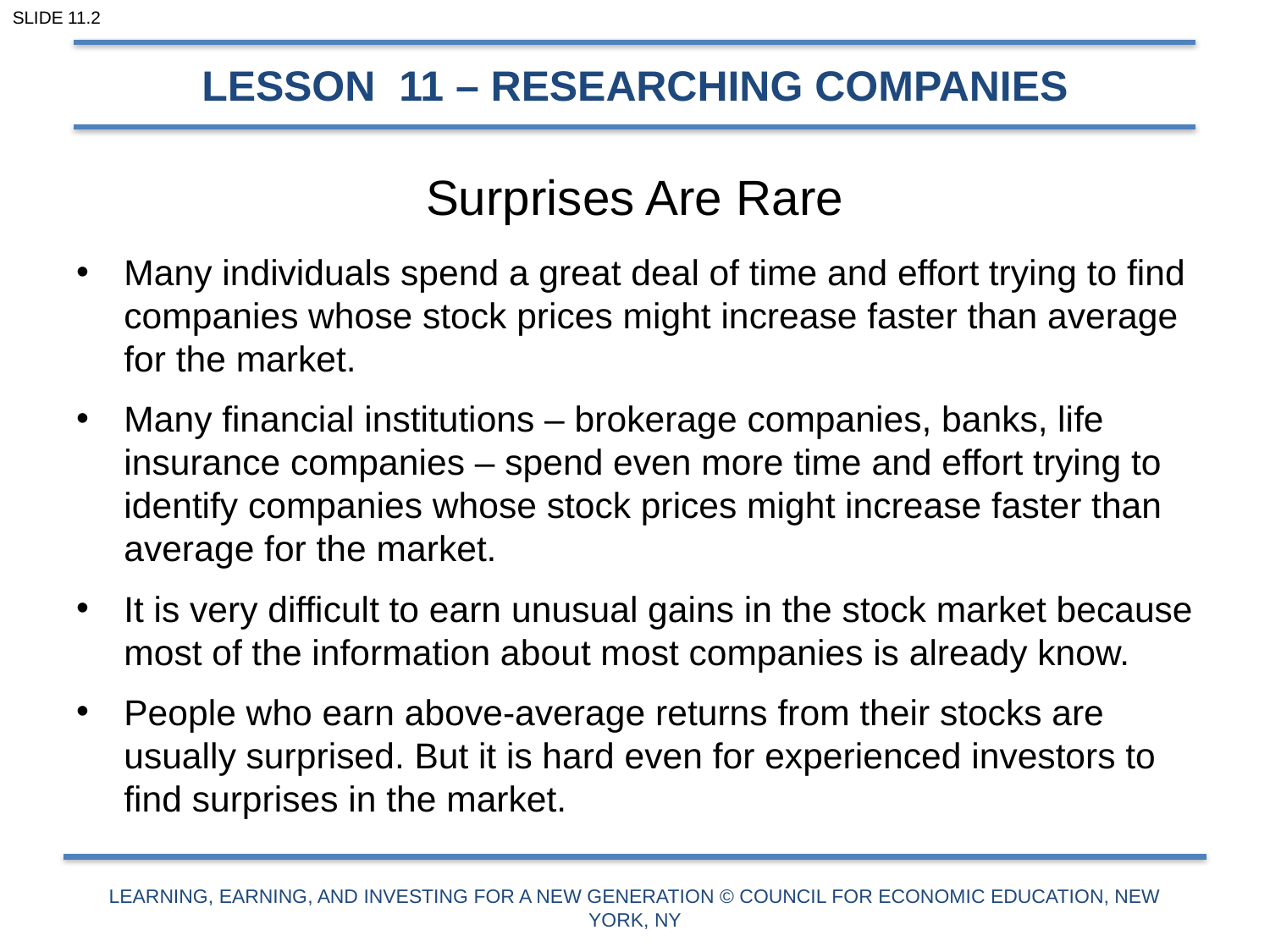

Slide 11.2
Lesson  11 – Researching Companies
# Surprises Are Rare
Many individuals spend a great deal of time and effort trying to find companies whose stock prices might increase faster than average for the market.
Many financial institutions – brokerage companies, banks, life insurance companies – spend even more time and effort trying to identify companies whose stock prices might increase faster than average for the market.
It is very difficult to earn unusual gains in the stock market because most of the information about most companies is already know.
People who earn above-average returns from their stocks are usually surprised. But it is hard even for experienced investors to find surprises in the market.